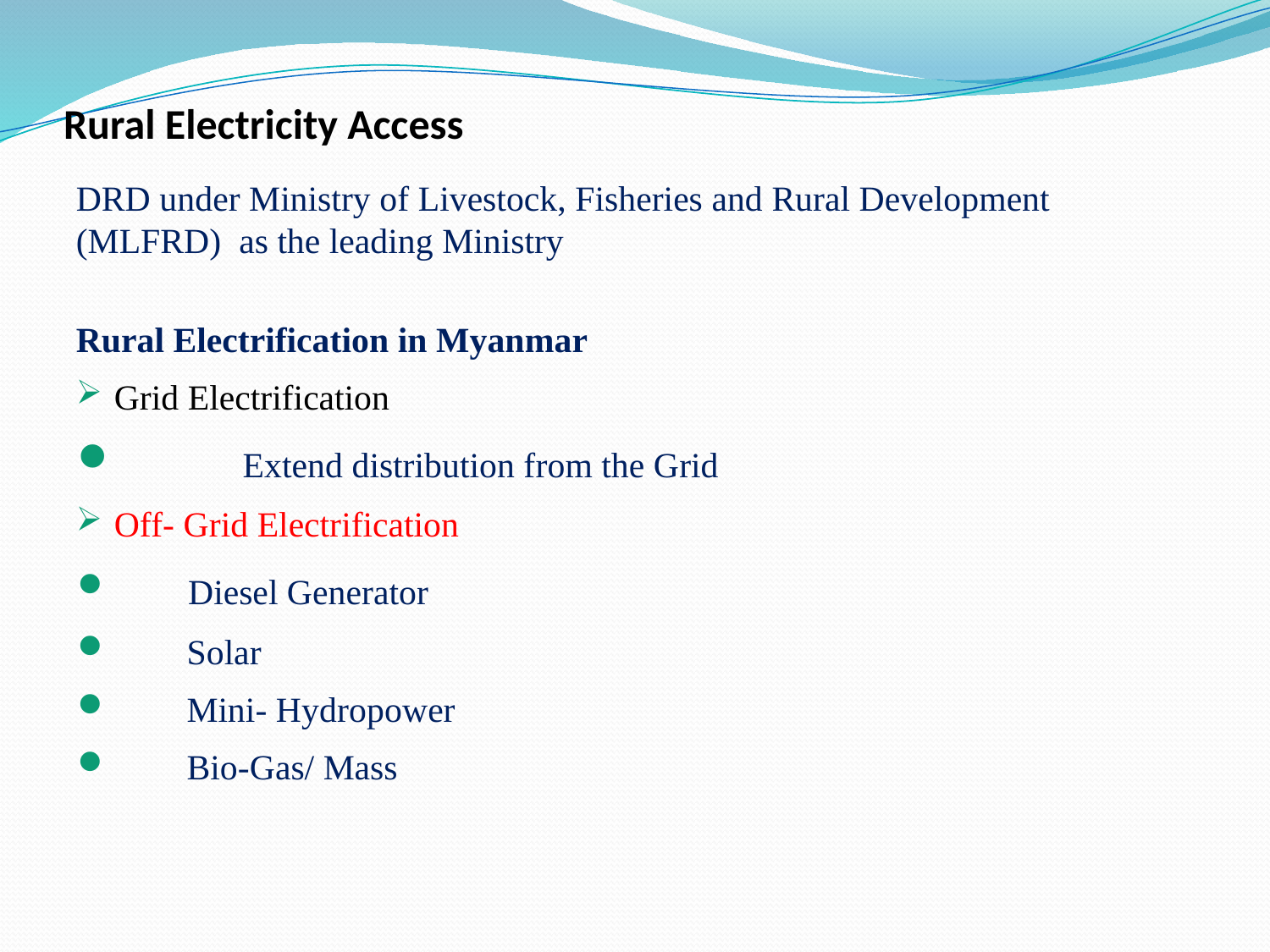

# Rural Electricity Access
DRD under Ministry of Livestock, Fisheries and Rural Development (MLFRD)  as the leading Ministry

Rural Electrification in Myanmar
Grid Electrification
	Extend distribution from the Grid
Off- Grid Electrification
       Diesel Generator
        Solar
        Mini- Hydropower
        Bio-Gas/ Mass